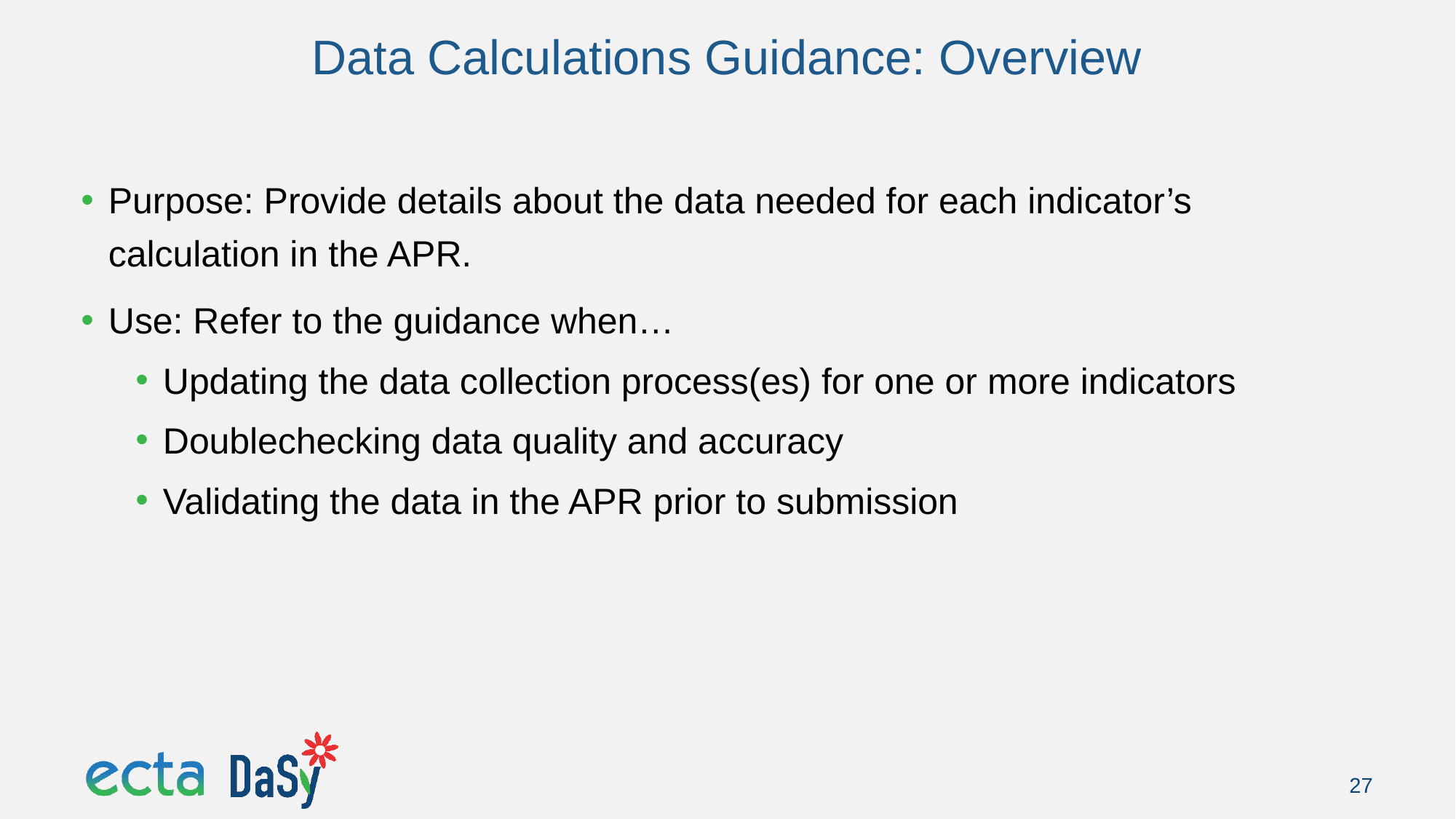

# Data Calculations Guidance: Overview
Purpose: Provide details about the data needed for each indicator’s calculation in the APR.
Use: Refer to the guidance when…
Updating the data collection process(es) for one or more indicators
Doublechecking data quality and accuracy
Validating the data in the APR prior to submission
27